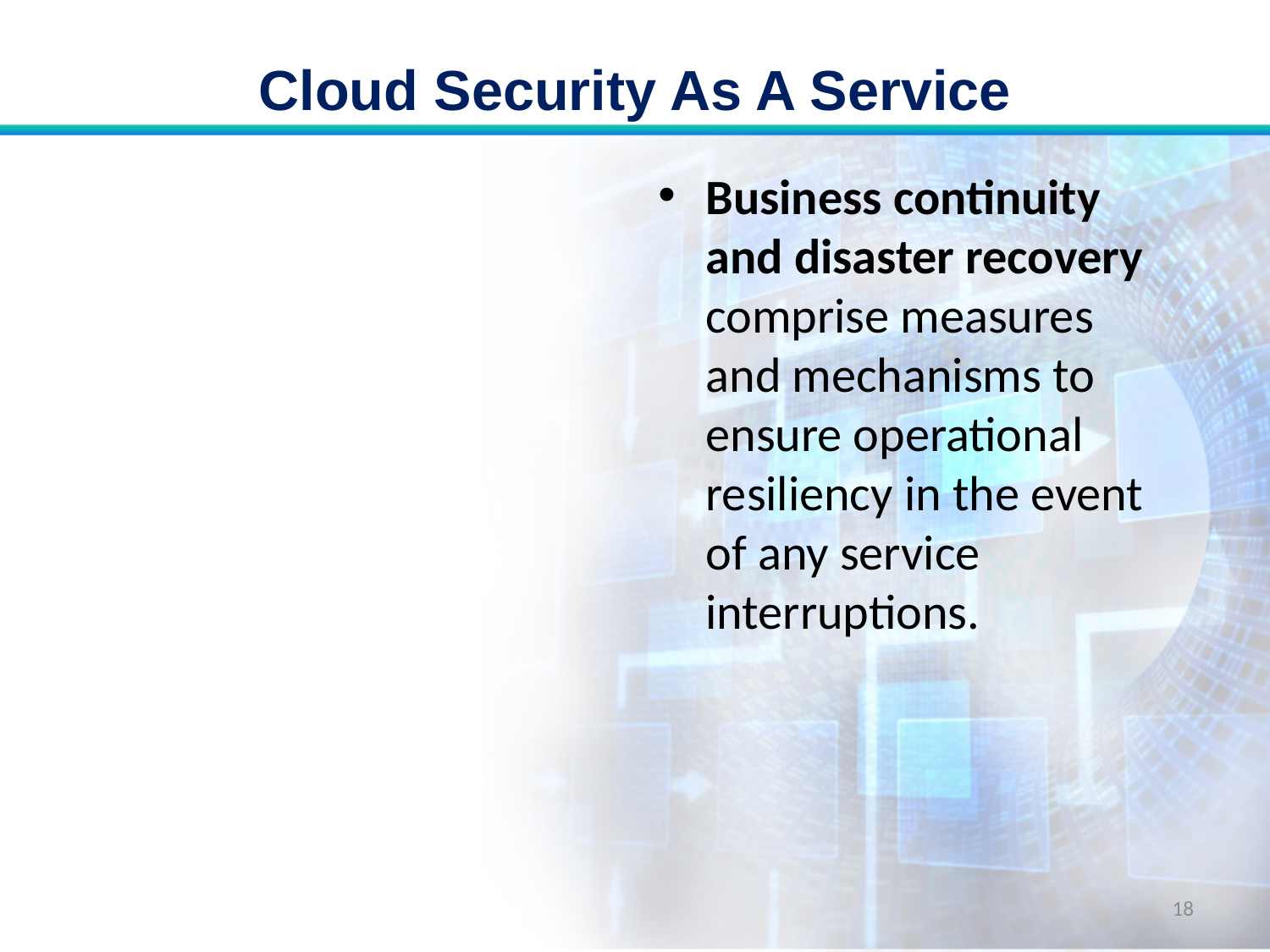

# Cloud Security As A Service
Business continuity and disaster recovery comprise measures and mechanisms to ensure operational resiliency in the event of any service interruptions.
18